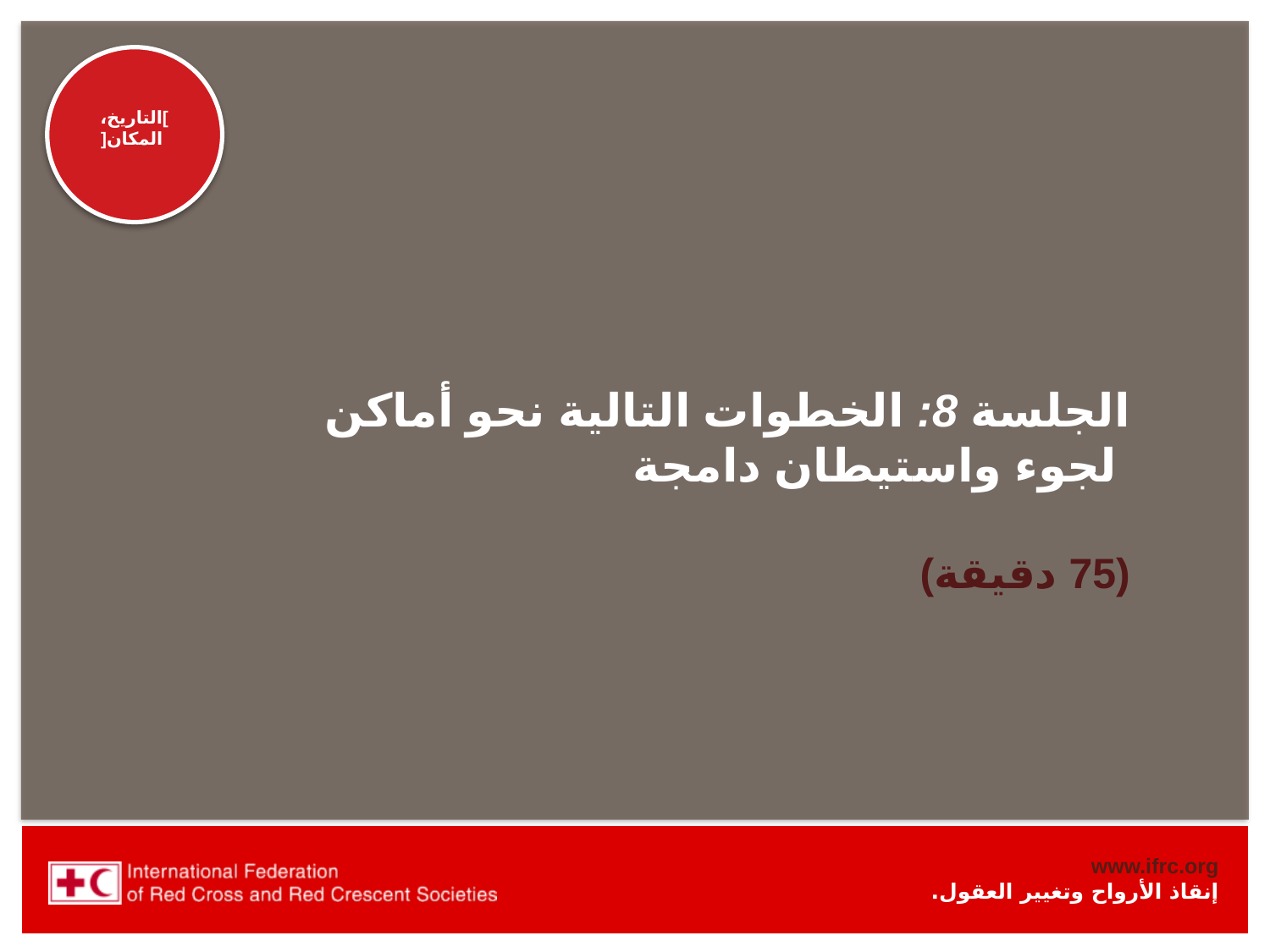

# الجلسة 8: الخطوات التالية نحو أماكن لجوء واستيطان دامجة
(75 دقيقة)